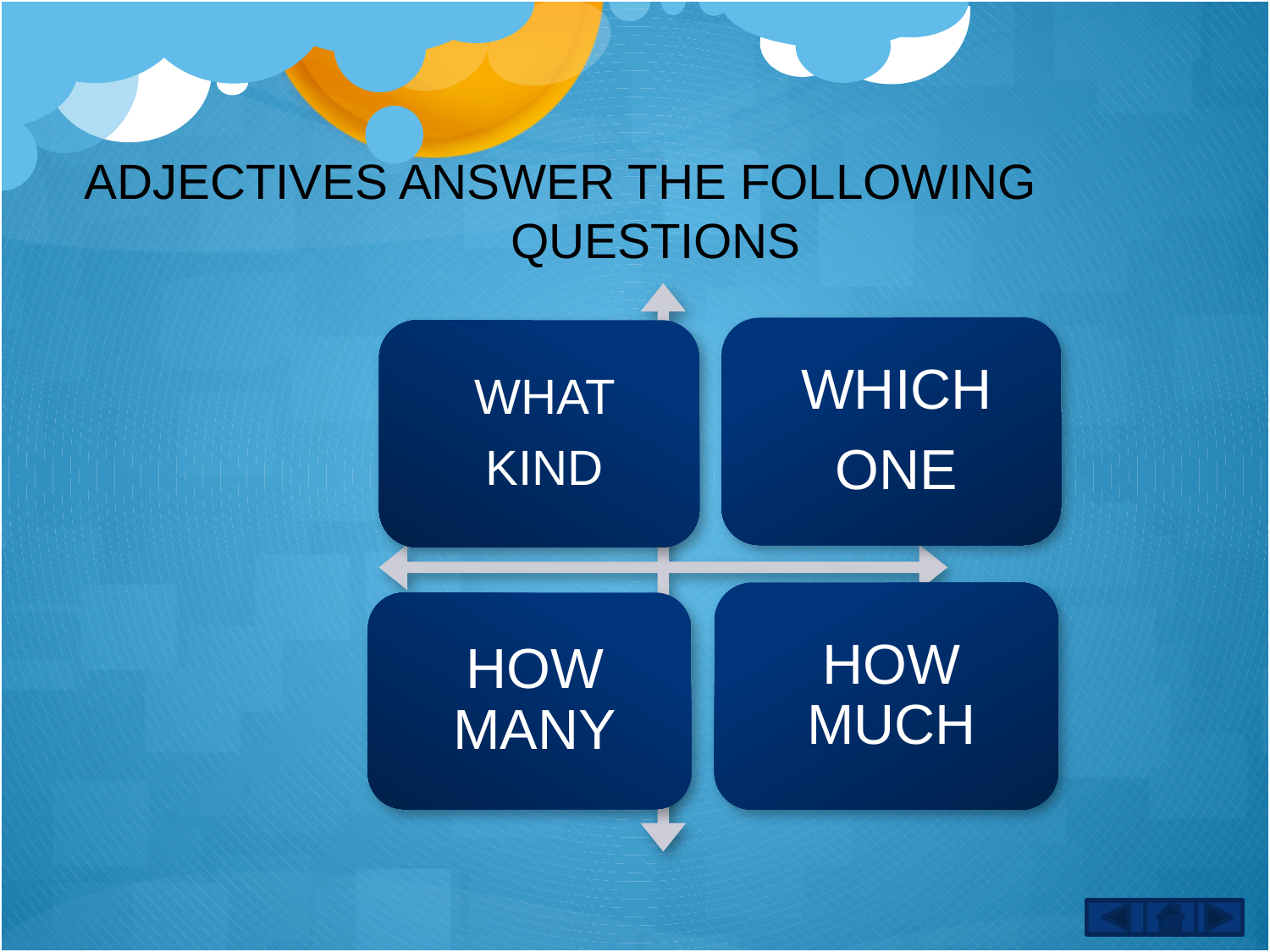

ADJECTIVES ANSWER THE FOLLOWING
                               QUESTIONS
WHAT
KIND
WHICH
ONE
HOW MANY
HOW MUCH